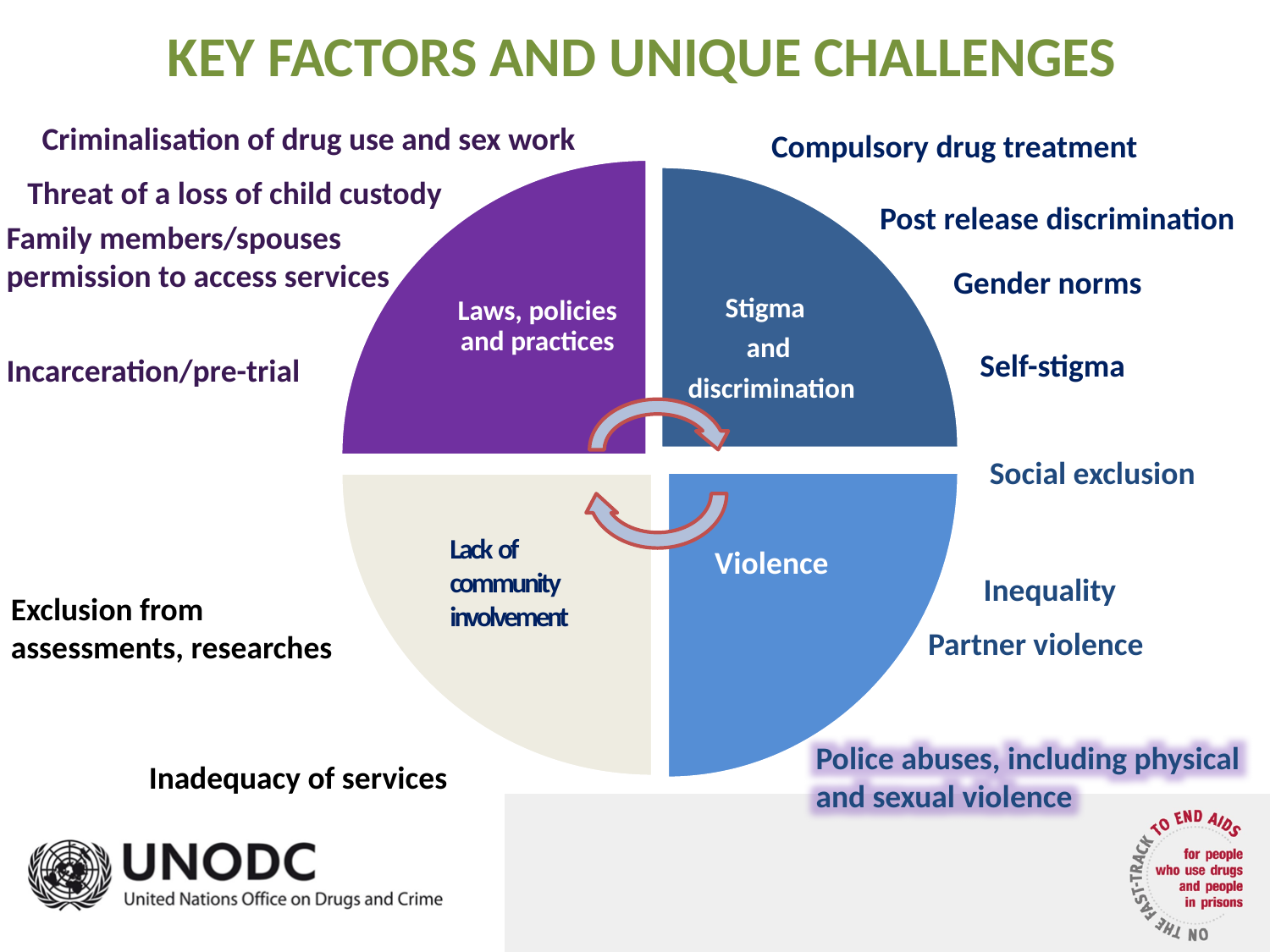

Criminalisation of drug use and sex work
Threat of a loss of child custody
Family members/spouses
permission to access services
Incarceration/pre-trial
# KEY FACTORS AND UNIQUE CHALLENGES
Compulsory drug treatment
Post release discrimination
Gender norms
Self-stigma
Social exclusion
Laws, policies and practices

Stigma
and
 discrimination

Violence

Lack  of
community involvement
Inequality
Partner violence
Police abuses, including physical
and sexual violence
Exclusion from
assessments, researches
Inadequacy of services